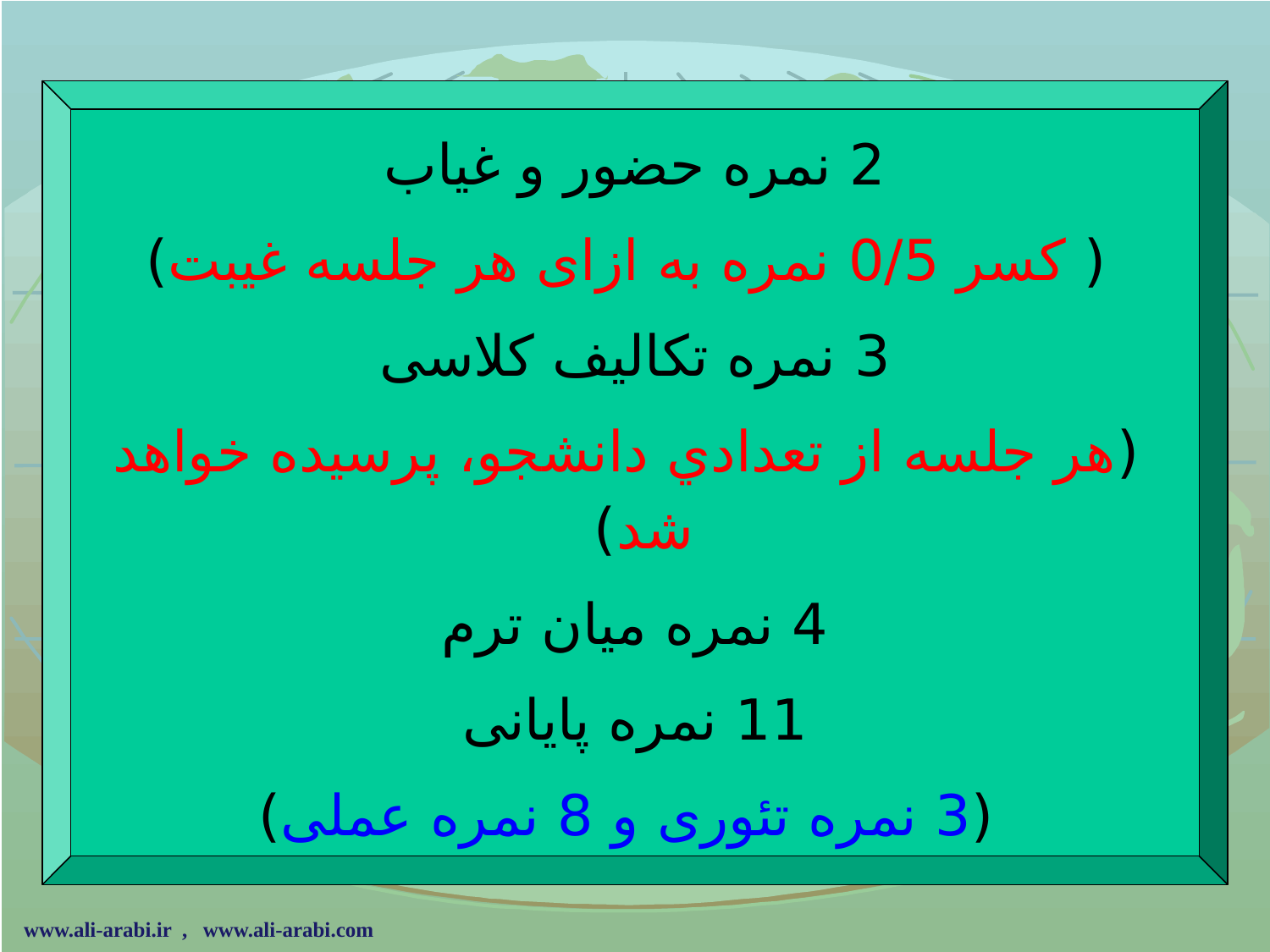

2 نمره حضور و غياب
 ( کسر 0/5 نمره به ازای هر جلسه غیبت)
3 نمره تكاليف کلاسی
 (هر جلسه از تعدادي دانشجو، پرسيده خواهد شد)
4 نمره ميان ترم
11 نمره پایانی
 (3 نمره تئوری و 8 نمره عملی)